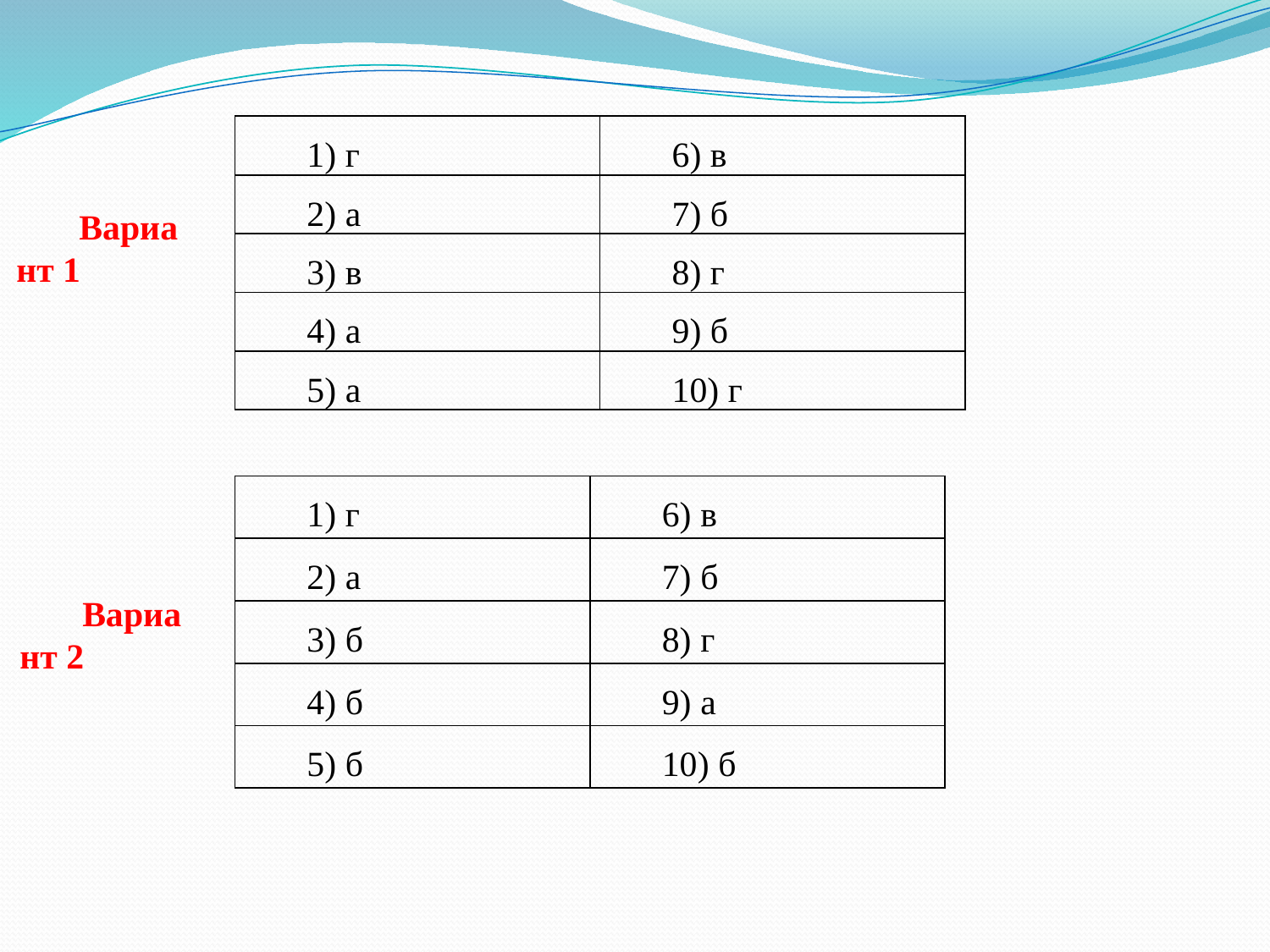

| 1) г | 6) в |
| --- | --- |
| 2) а | 7) б |
| 3) в | 8) г |
| 4) а | 9) б |
| 5) а | 10) г |
Вариант 1
| 1) г | 6) в |
| --- | --- |
| 2) а | 7) б |
| 3) б | 8) г |
| 4) б | 9) а |
| 5) б | 10) б |
Вариант 2